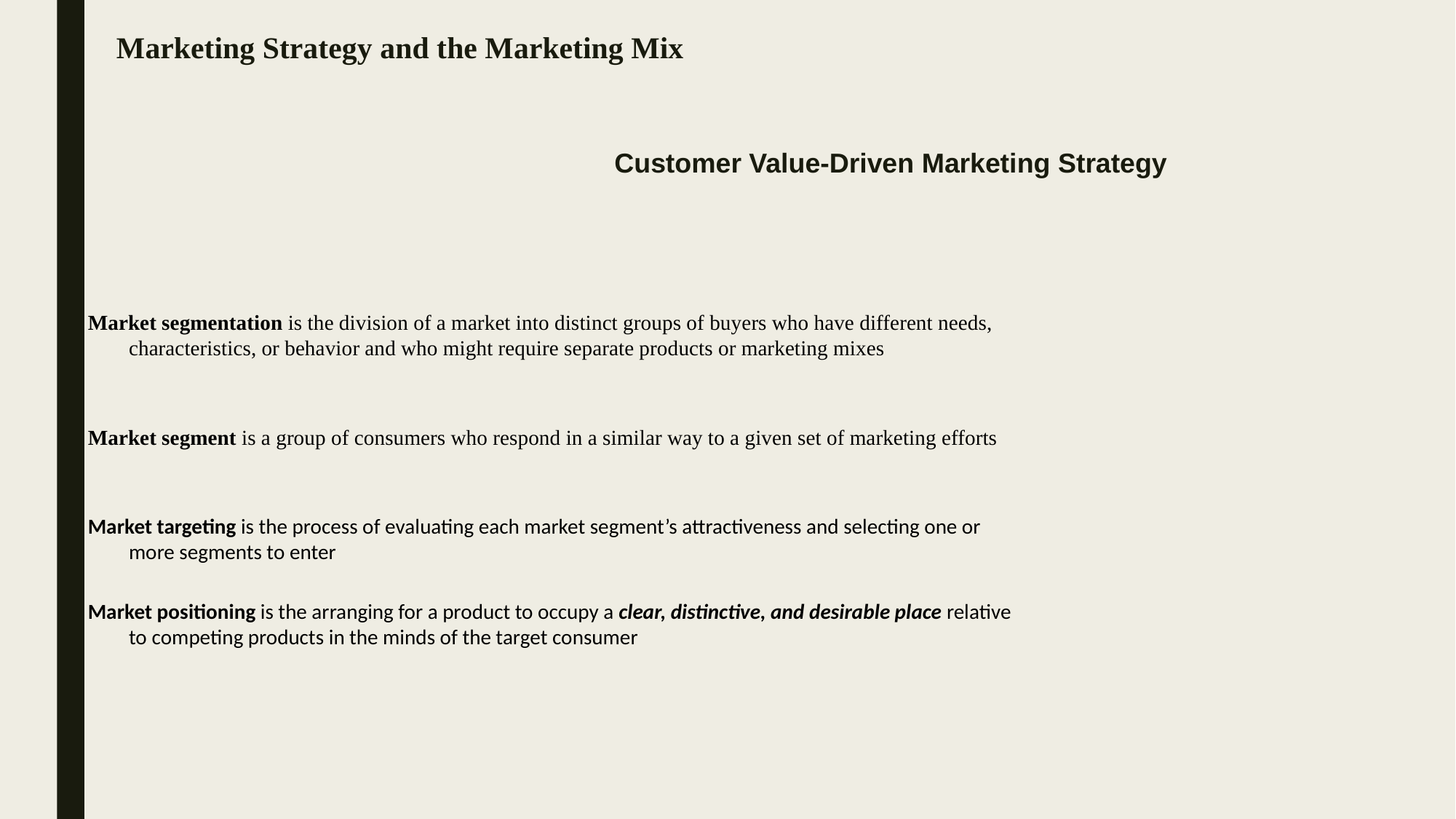

# Marketing Strategy and the Marketing Mix
Customer Value-Driven Marketing Strategy
Market segmentation is the division of a market into distinct groups of buyers who have different needs, characteristics, or behavior and who might require separate products or marketing mixes

Market segment is a group of consumers who respond in a similar way to a given set of marketing efforts

Market targeting is the process of evaluating each market segment’s attractiveness and selecting one or more segments to enter

Market positioning is the arranging for a product to occupy a clear, distinctive, and desirable place relative to competing products in the minds of the target consumer